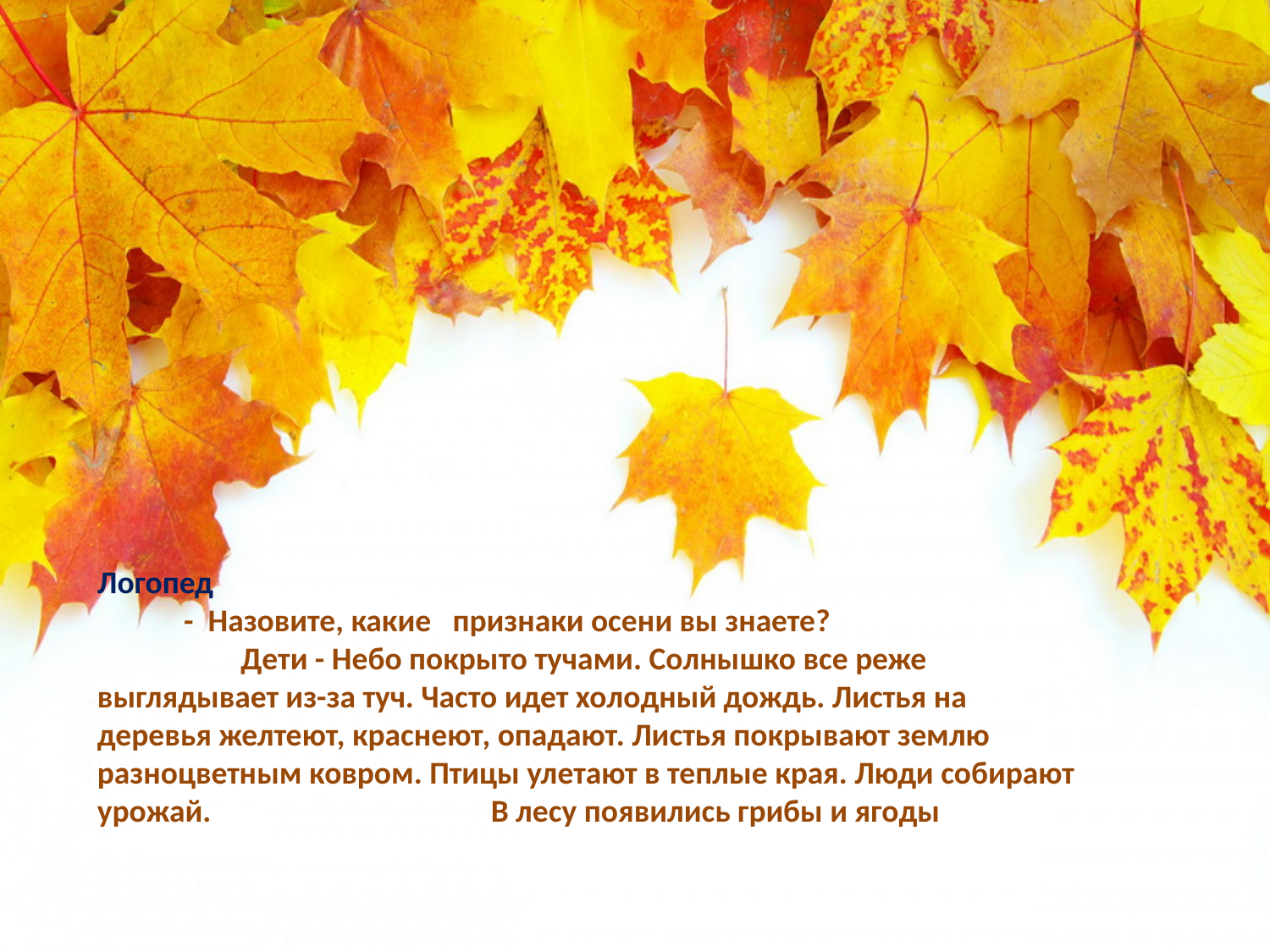

Логопед                                                                                                                                     -  Назовите, какие   признаки осени вы знаете?                                                       Дети - Небо покрыто тучами. Солнышко все реже выглядывает из-за туч. Часто идет холодный дождь. Листья на деревья желтеют, краснеют, опадают. Листья покрывают землю разноцветным ковром. Птицы улетают в теплые края. Люди собирают урожай.                                       В лесу появились грибы и ягоды